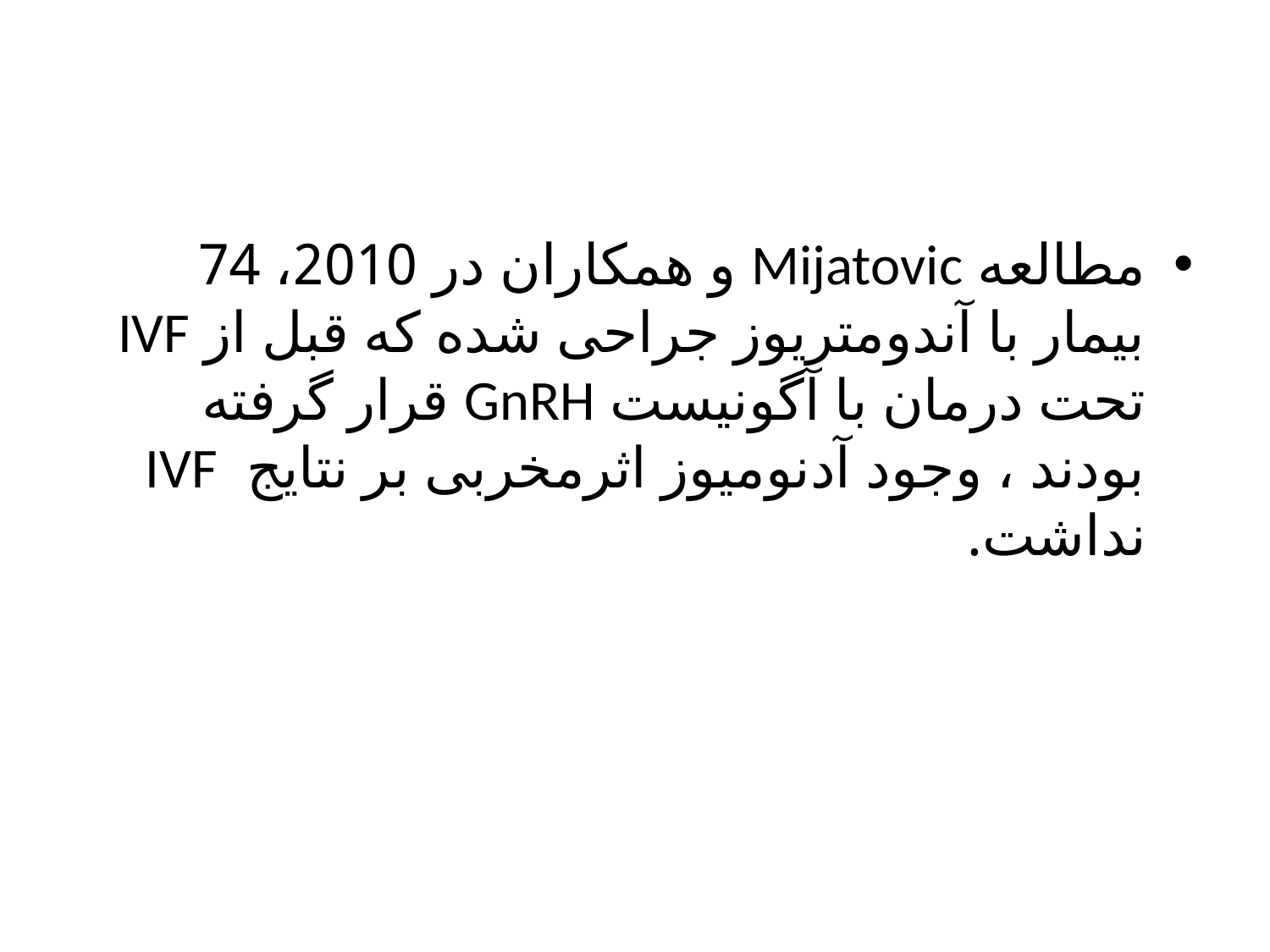

#
مطالعه Mijatovic و همکاران در 2010، 74 بیمار با آندومتریوز جراحی شده که قبل از IVF  تحت درمان با آگونیست GnRH قرار گرفته بودند ، وجود آدنومیوز اثرمخربی بر نتایج  IVF نداشت.